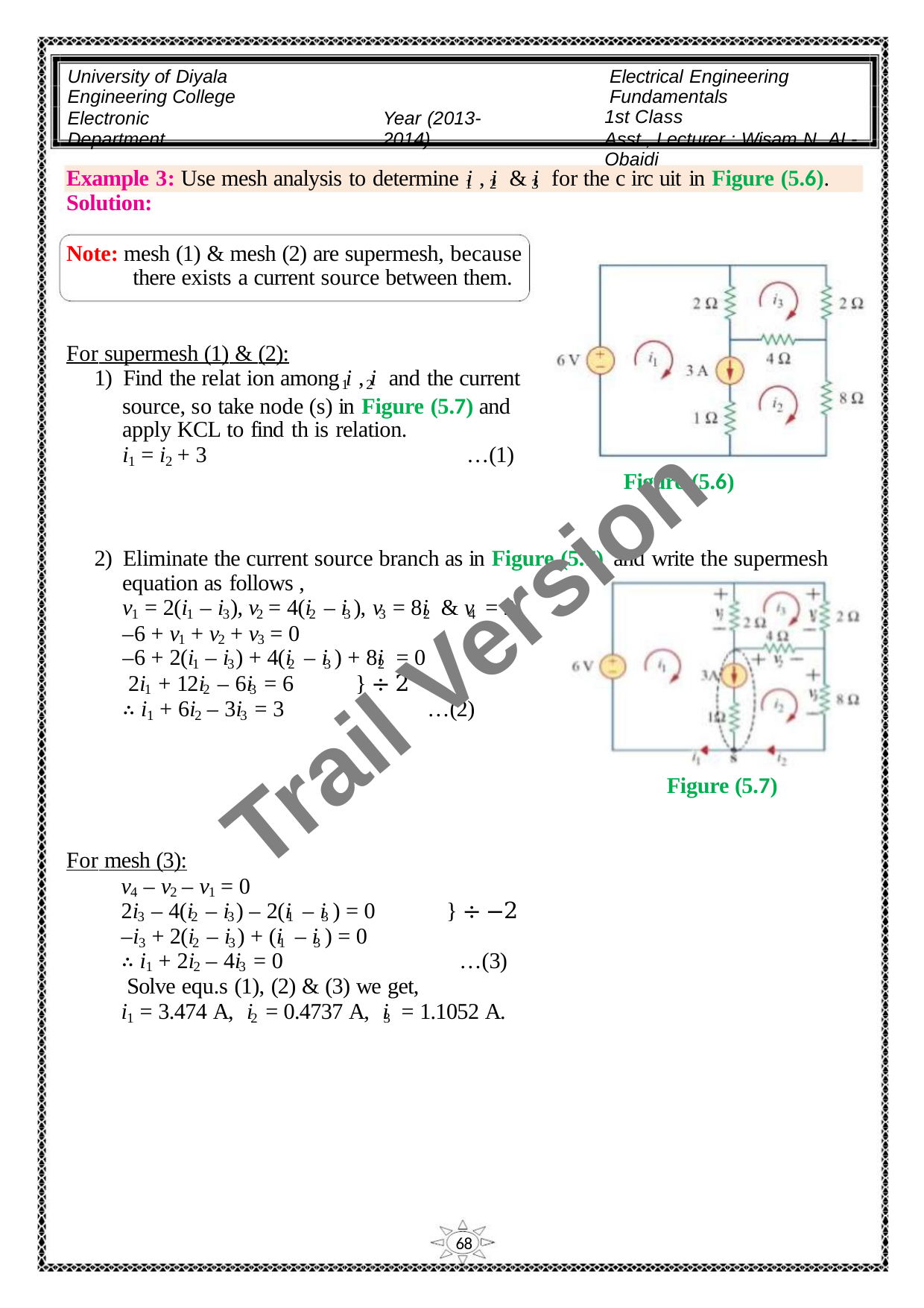

University of Diyala
Engineering College
Electronic Department
Electrical Engineering Fundamentals
1st Class
Asst., Lecturer : Wisam N. AL-Obaidi
Year (2013-2014)
Example 3: Use mesh analysis to determine i , i & i for the c irc uit in Figure (5.6).
1
2
3
Solution:
Note: mesh (1) & mesh (2) are supermesh, because
there exists a current source between them.
For supermesh (1) & (2):
1) Find the relat ion among i , i and the current
1
2
source, so take node (s) in Figure (5.7) and
apply KCL to find th is relation.
i = i + 3
…(1)
1
2
Figure (5.6)
2) Eliminate the current source branch as in Figure (5.7) and write the supermesh
equation as follows ,
Trail Version
Trail Version
Trail Version
Trail Version
Trail Version
Trail Version
Trail Version
Trail Version
Trail Version
Trail Version
Trail Version
Trail Version
Trail Version
v = 2(i – i ), v = 4(i – i ), v = 8i & v = 2i
1
1
3
2
2
3
3
2
4
3
–6 + v + v + v = 0
1
2
3
–6 + 2(i – i ) + 4(i – i ) + 8i = 0
1
3
2
3
2
} ÷ 2
2i + 12i – 6i = 6
1
2
3
∴ i + 6i – 3i = 3
…(2)
1
2
3
Figure (5.7)
For mesh (3):
v – v – v = 0
4
2
1
} ÷ −2
…(3)
2i – 4(i – i ) – 2(i – i ) = 0
3
2
3
1
3
–i + 2(i – i ) + (i – i ) = 0
3
2
3
1
3
∴ i + 2i – 4i = 0
1
2
3
Solve equ.s (1), (2) & (3) we get,
i = 3.474 A, i = 0.4737 A, i = 1.1052 A.
1
2
3
68